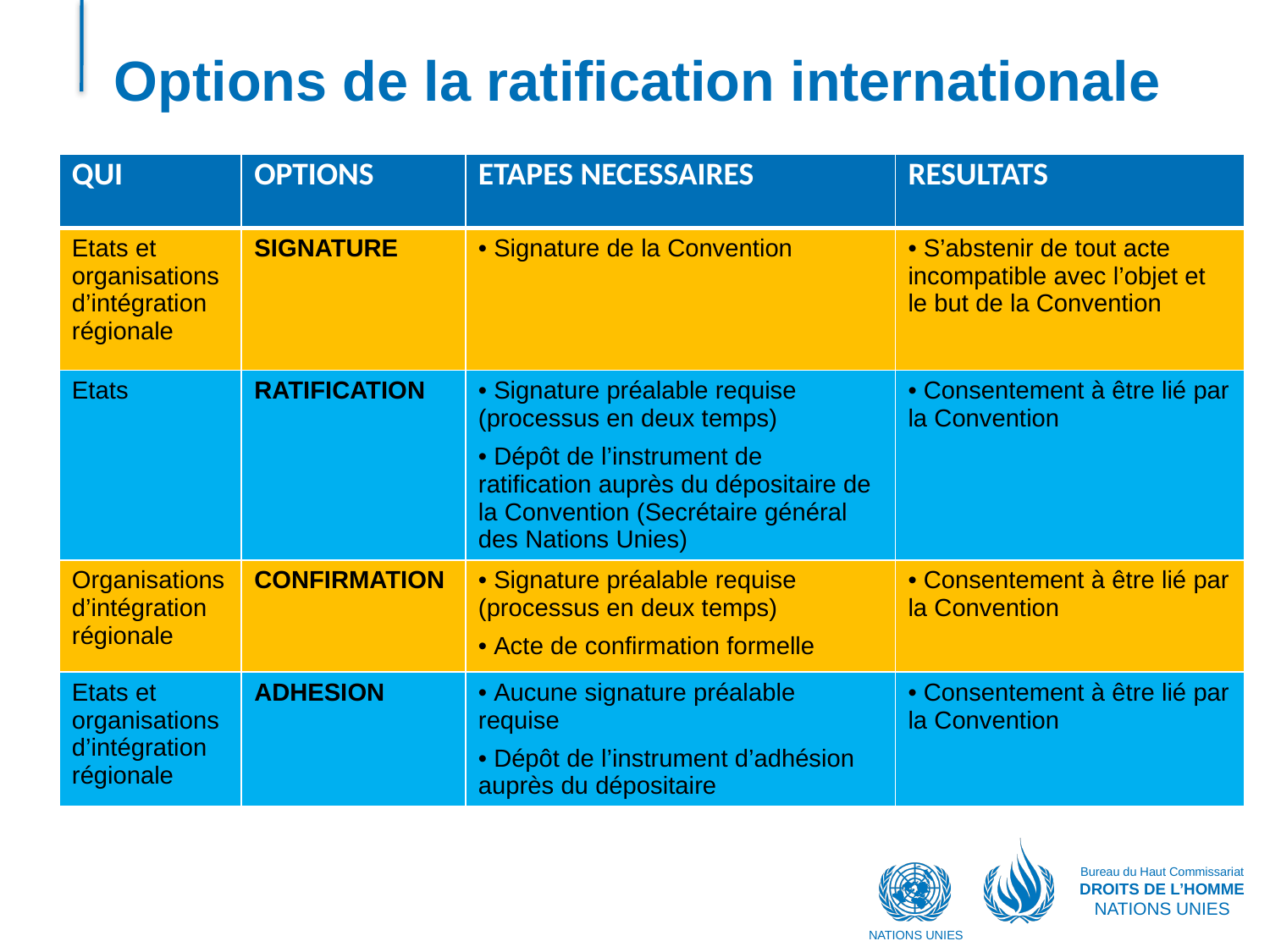

# Options de la ratification internationale
| QUI | OPTIONS | ETAPES NECESSAIRES | RESULTATS |
| --- | --- | --- | --- |
| Etats et organisations d’intégration régionale | SIGNATURE | Signature de la Convention | S’abstenir de tout acte incompatible avec l’objet et le but de la Convention |
| Etats | RATIFICATION | Signature préalable requise (processus en deux temps) Dépôt de l’instrument de ratification auprès du dépositaire de la Convention (Secrétaire général des Nations Unies) | Consentement à être lié par la Convention |
| Organisations d’intégration régionale | CONFIRMATION | Signature préalable requise (processus en deux temps) Acte de confirmation formelle | Consentement à être lié par la Convention |
| Etats et organisations d’intégration régionale | ADHESION | Aucune signature préalable requise Dépôt de l’instrument d’adhésion auprès du dépositaire | Consentement à être lié par la Convention |

Bureau du Haut Commissariat
DROITS DE L’HOMME
NATIONS UNIES
NATIONS UNIES